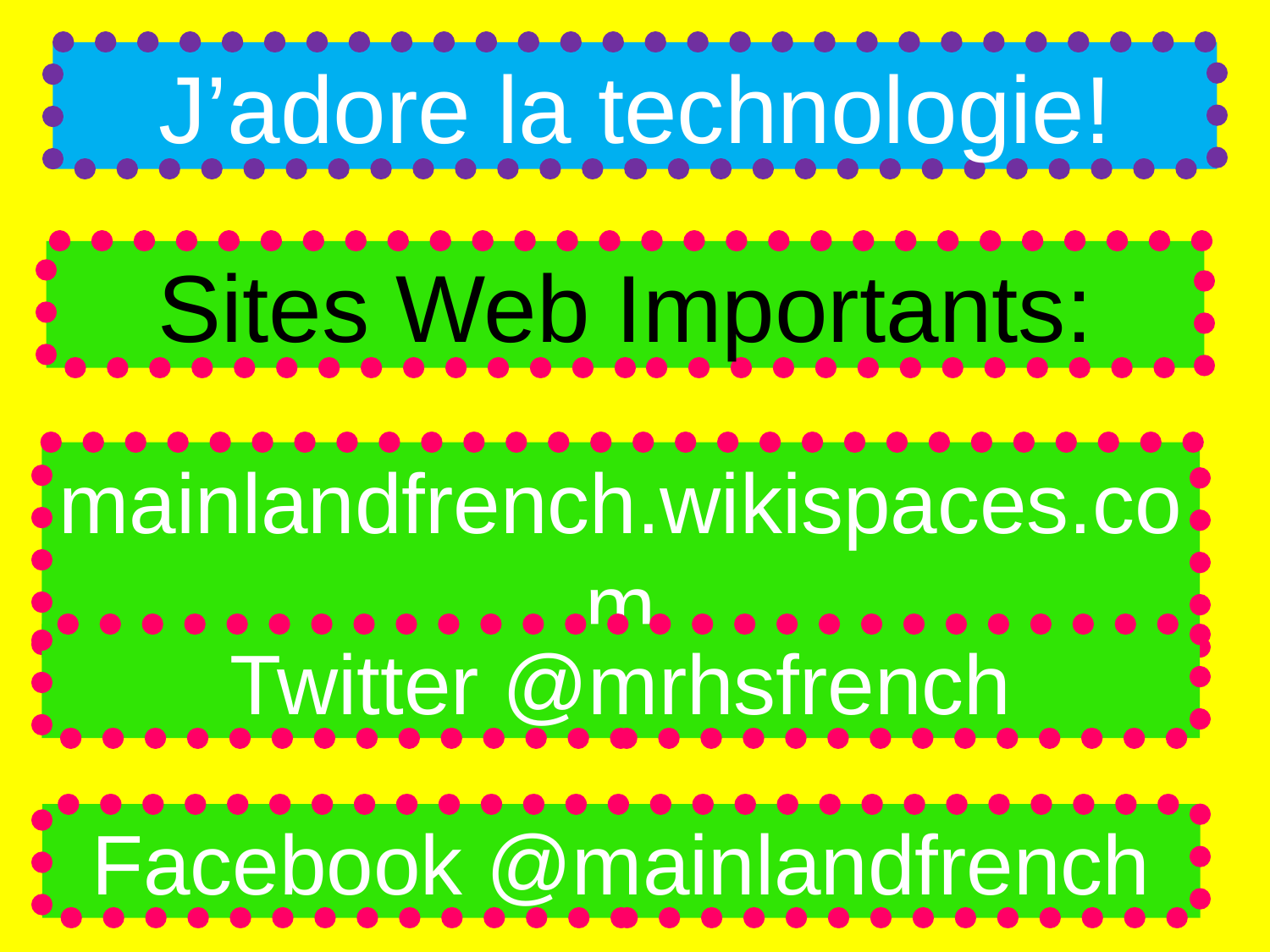

J’adore la technologie!
Sites Web Importants:
mainlandfrench.wikispaces.com
Twitter @mrhsfrench
Facebook @mainlandfrench